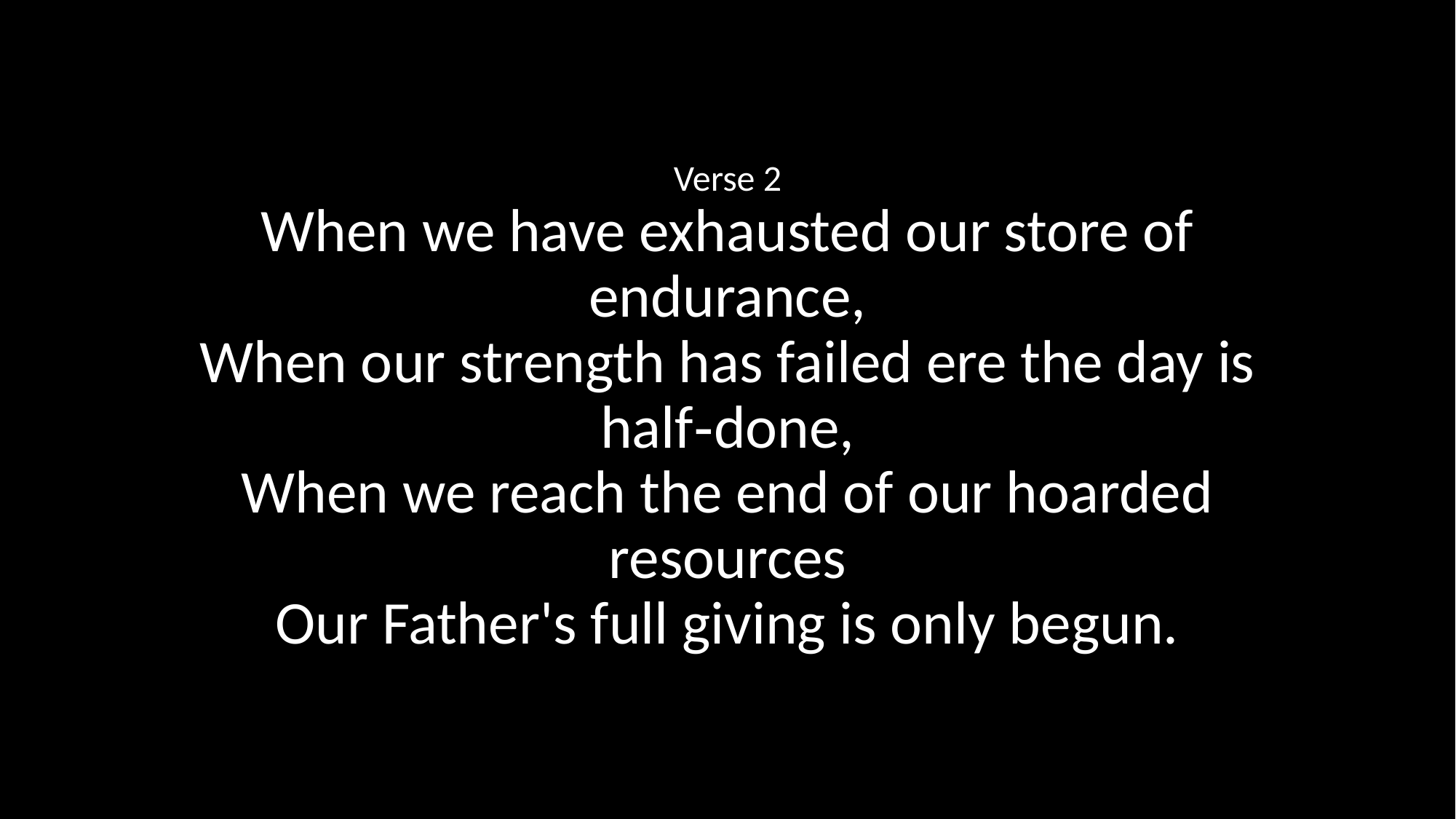

Verse 2
When we have exhausted our store of endurance,
When our strength has failed ere the day is half‑done,
When we reach the end of our hoarded resources
Our Father's full giving is only begun.